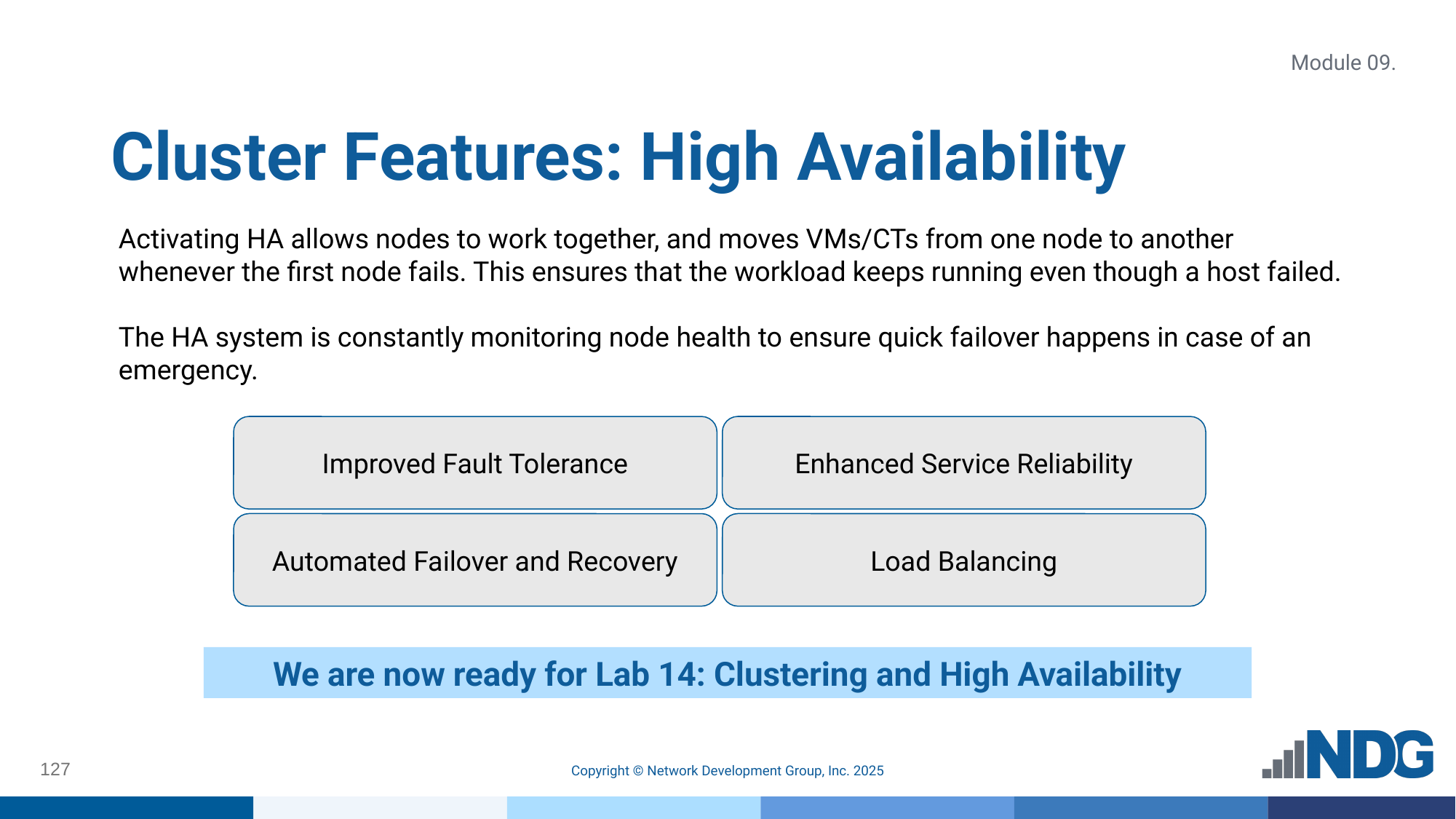

Module 09.
# Cluster Features: High Availability
Activating HA allows nodes to work together, and moves VMs/CTs from one node to another whenever the first node fails. This ensures that the workload keeps running even though a host failed.

The HA system is constantly monitoring node health to ensure quick failover happens in case of an emergency.
Improved Fault Tolerance
Enhanced Service Reliability
Automated Failover and Recovery
Load Balancing
We are now ready for Lab 14: Clustering and High Availability